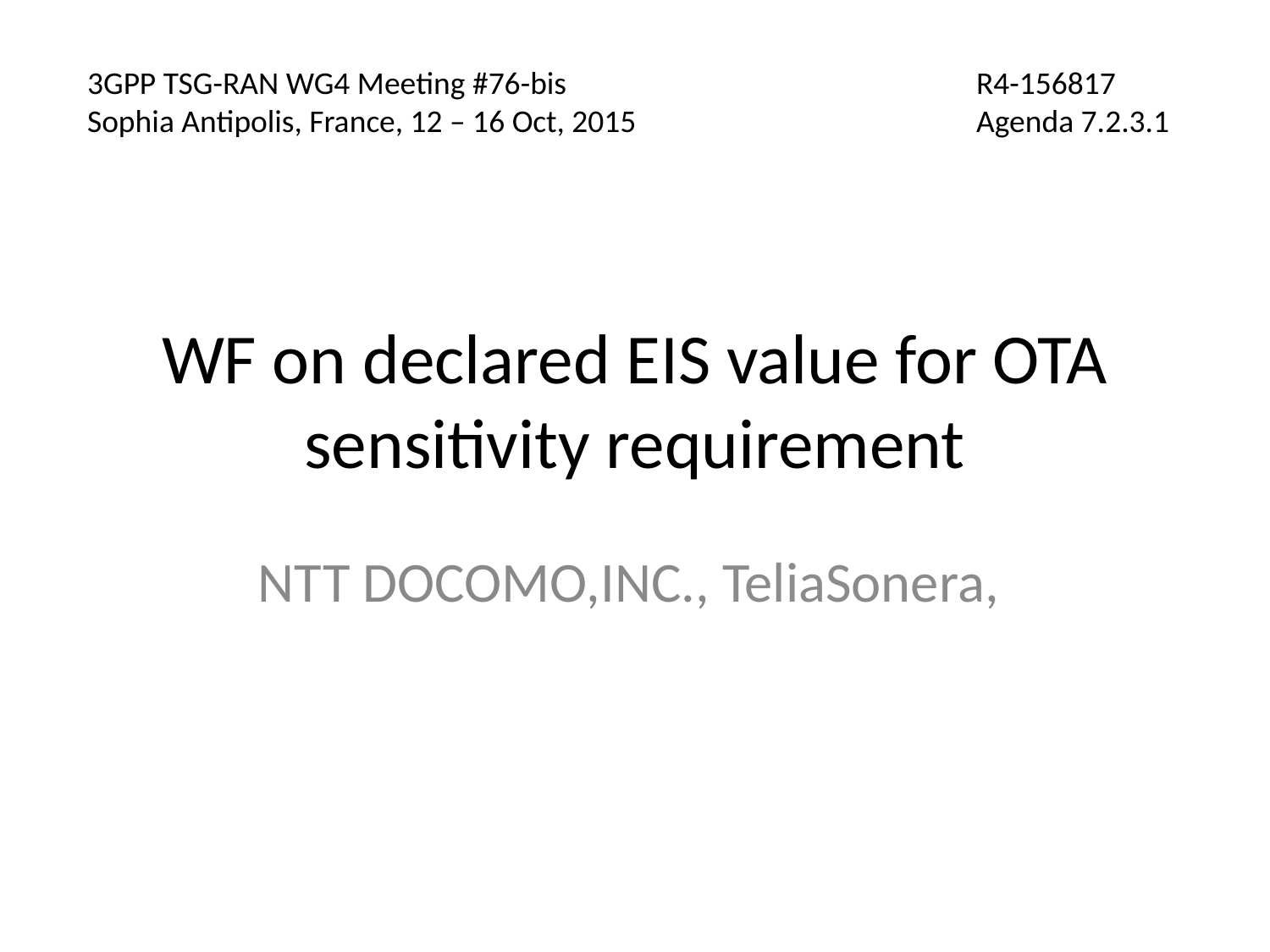

3GPP TSG-RAN WG4 Meeting #76-bis				R4-156817
Sophia Antipolis, France, 12 – 16 Oct, 2015			Agenda 7.2.3.1
# WF on declared EIS value for OTA sensitivity requirement
NTT DOCOMO,INC., TeliaSonera,